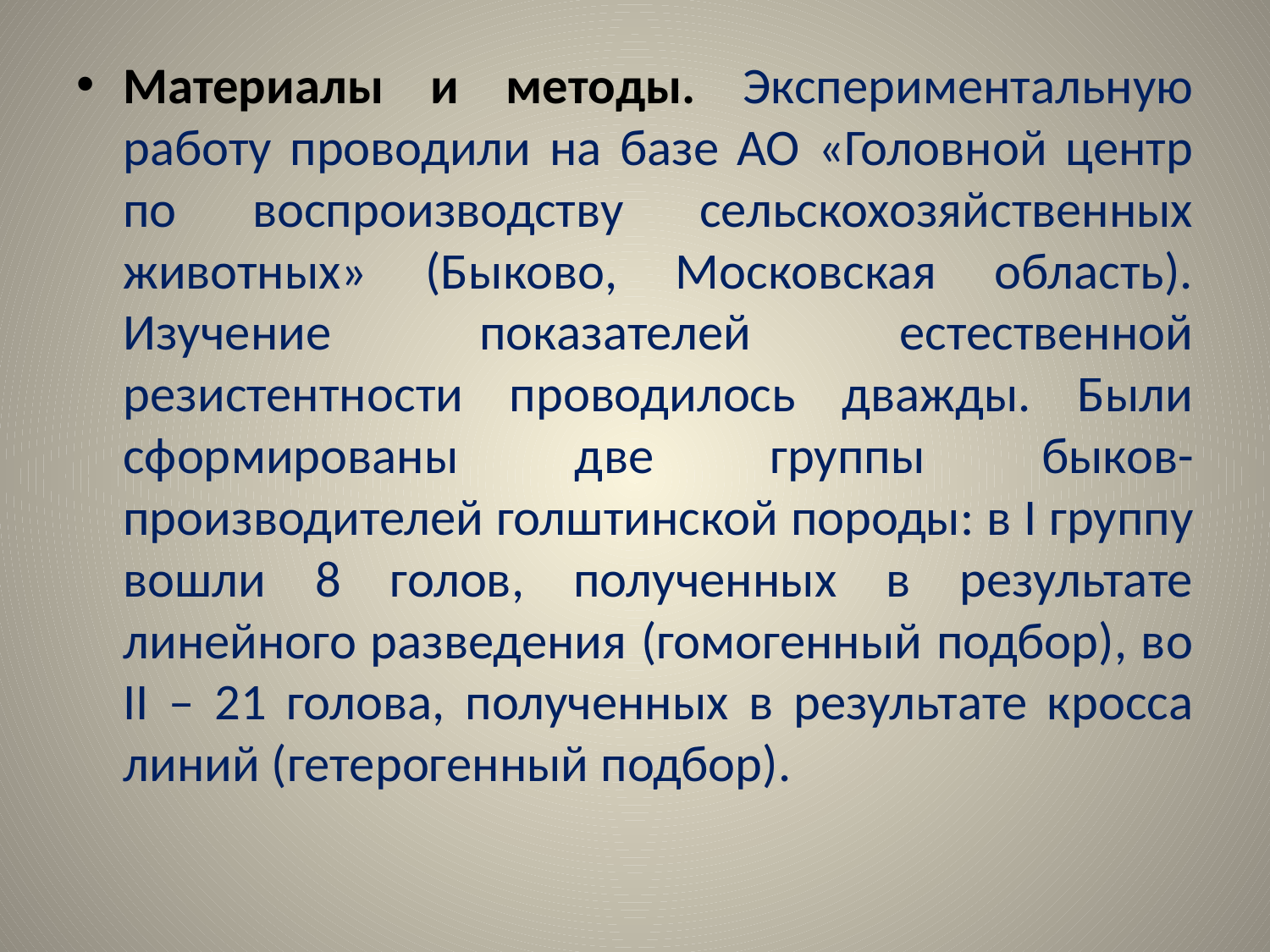

Материалы и методы. Экспериментальную работу проводили на базе АО «Головной центр по воспроизводству сельскохозяйственных животных» (Быково, Московская область). Изучение показателей естественной резистентности проводилось дважды. Были сформированы две группы быков-производителей голштинской породы: в I группу вошли 8 голов, полученных в результате линейного разведения (гомогенный подбор), во II – 21 голова, полученных в результате кросса линий (гетерогенный подбор).